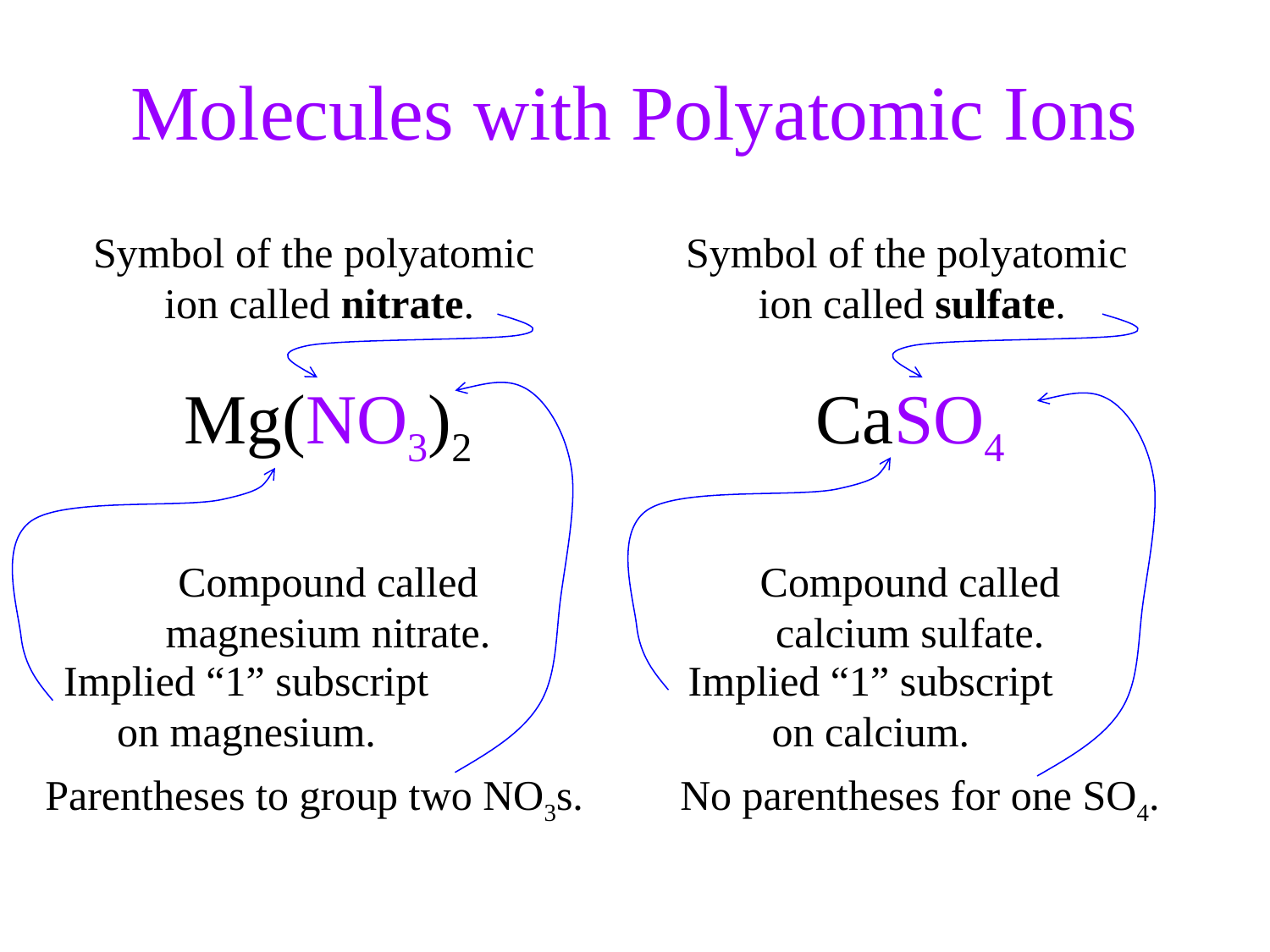

Molecules with Polyatomic Ions
Symbol of the polyatomic
ion called nitrate.
Symbol of the polyatomic
ion called sulfate.

Mg(NO3)2

Compound called
magnesium nitrate.
CaSO4

Compound called
calcium sulfate.

Parentheses to group two NO3s.
No parentheses for one SO4.

Implied “1” subscript
on magnesium.
Implied “1” subscript
on calcium.